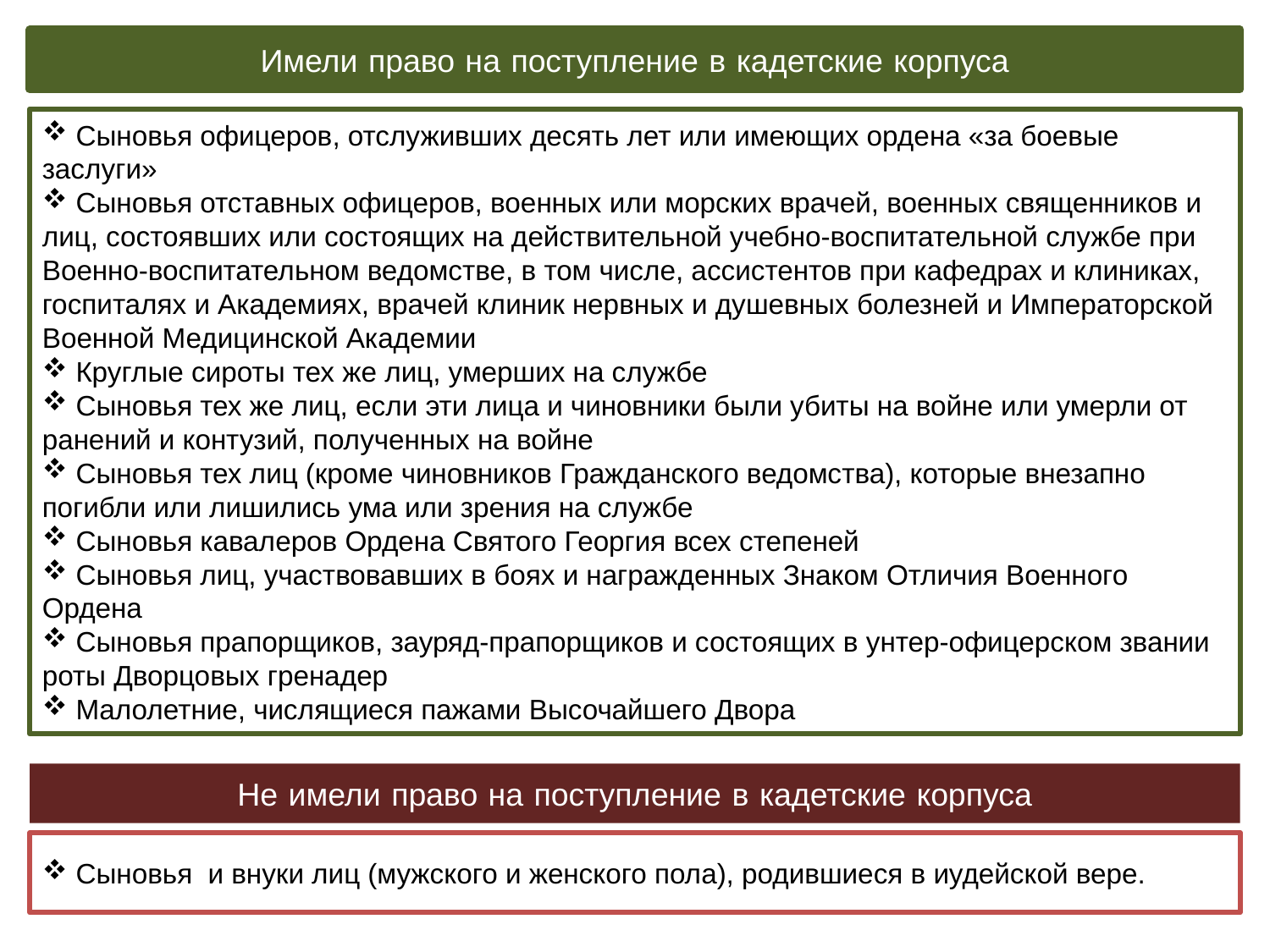

Имели право на поступление в кадетские корпуса
 Сыновья офицеров, отслуживших десять лет или имеющих ордена «за боевые заслуги»
 Сыновья отставных офицеров, военных или морских врачей, военных священников и лиц, состоявших или состоящих на действительной учебно-воспитательной службе при Военно-воспитательном ведомстве, в том числе, ассистентов при кафедрах и клиниках, госпиталях и Академиях, врачей клиник нервных и душевных болезней и Императорской Военной Медицинской Академии
 Круглые сироты тех же лиц, умерших на службе
 Сыновья тех же лиц, если эти лица и чиновники были убиты на войне или умерли от ранений и контузий, полученных на войне
 Сыновья тех лиц (кроме чиновников Гражданского ведомства), которые внезапно погибли или лишились ума или зрения на службе
 Сыновья кавалеров Ордена Святого Георгия всех степеней
 Сыновья лиц, участвовавших в боях и награжденных Знаком Отличия Военного Ордена
 Сыновья прапорщиков, зауряд-прапорщиков и состоящих в унтер-офицерском звании роты Дворцовых гренадер
 Малолетние, числящиеся пажами Высочайшего Двора
Не имели право на поступление в кадетские корпуса
 Сыновья  и внуки лиц (мужского и женского пола), родившиеся в иудейской вере.